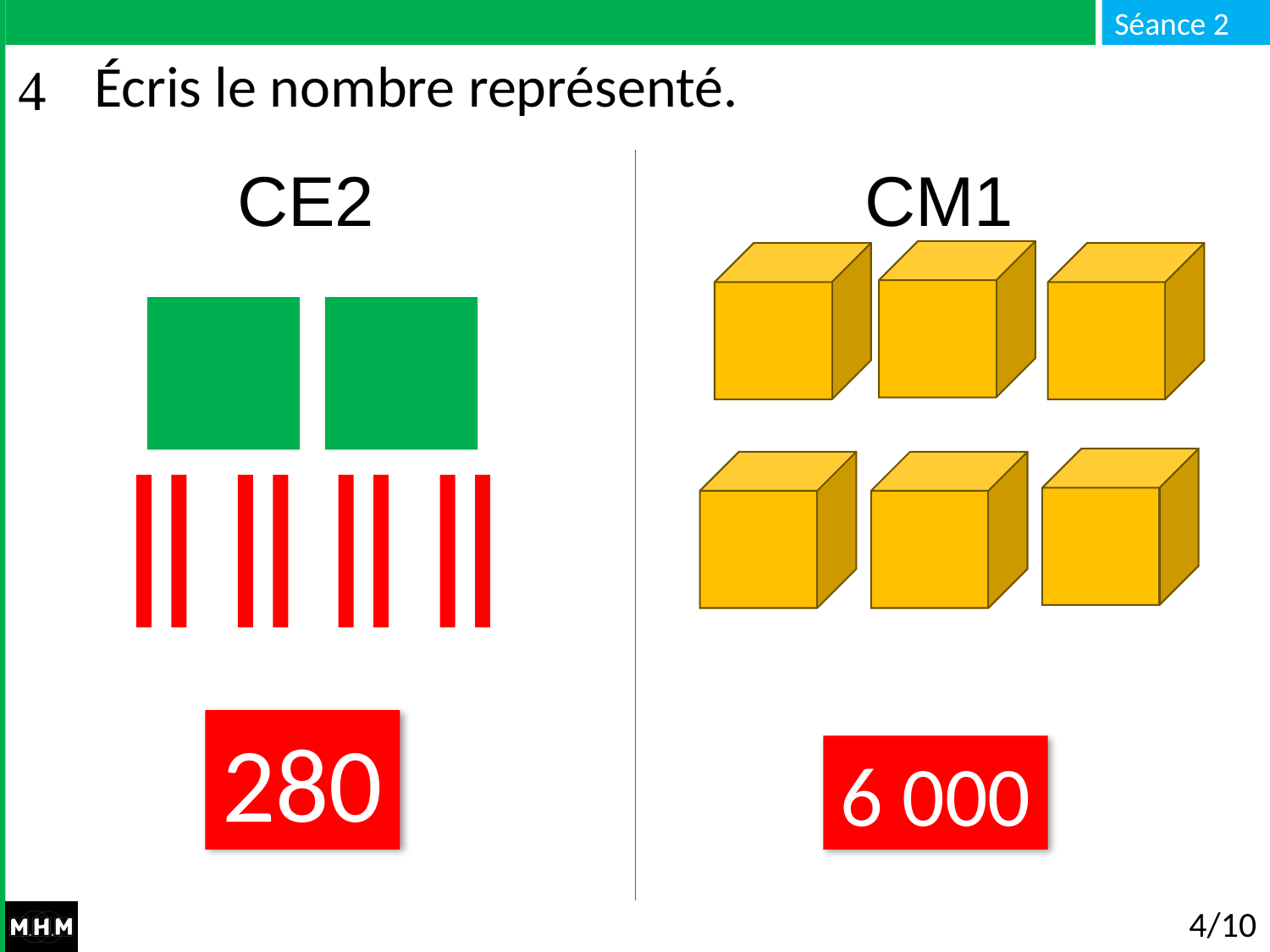

# Écris le nombre représenté.
CE2                         CM1

280
6 000
4/10